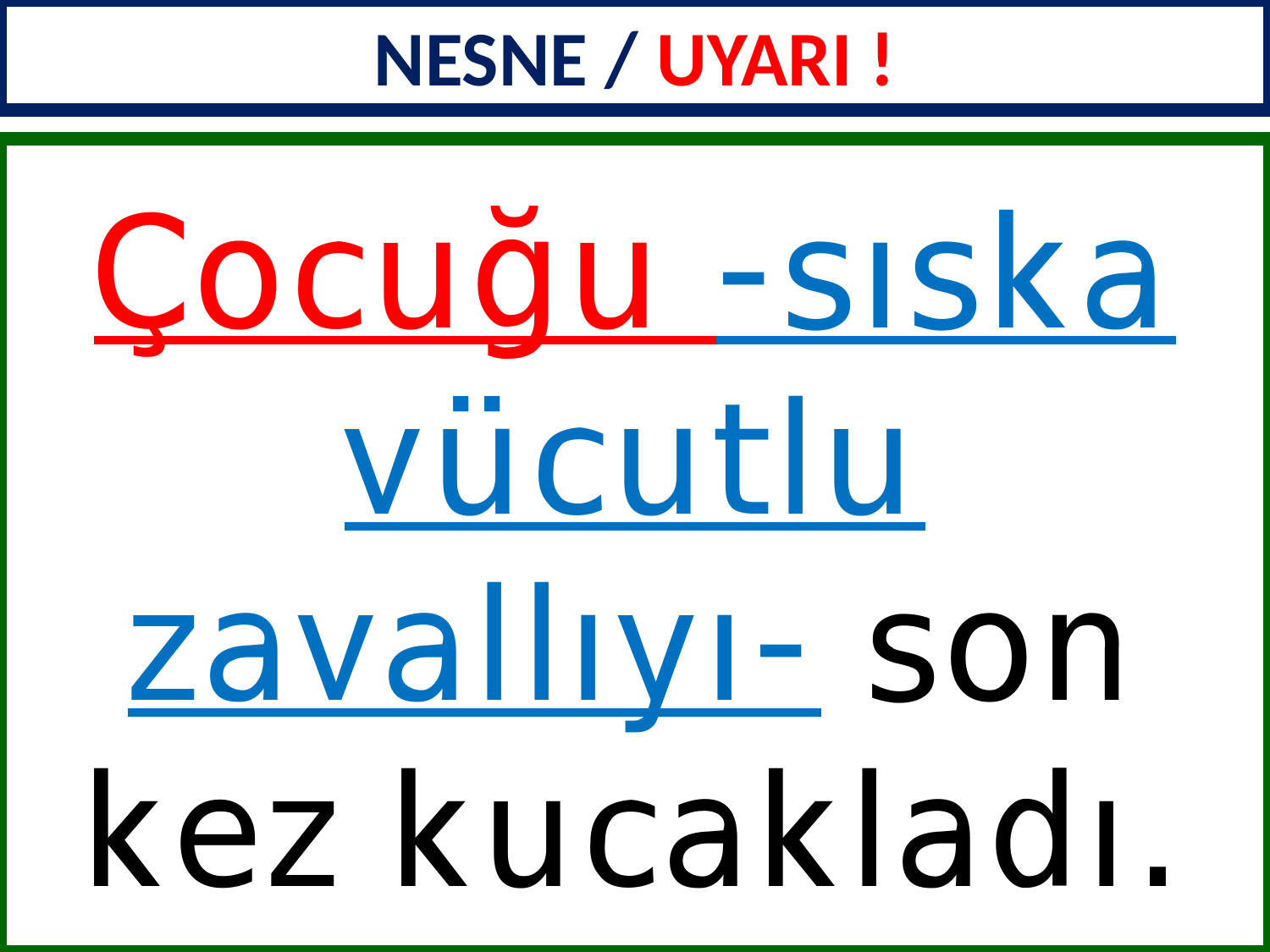

NESNE / UYARI !
Çocuğu -sıska vücutlu zavallıyı- son kez kucakladı.